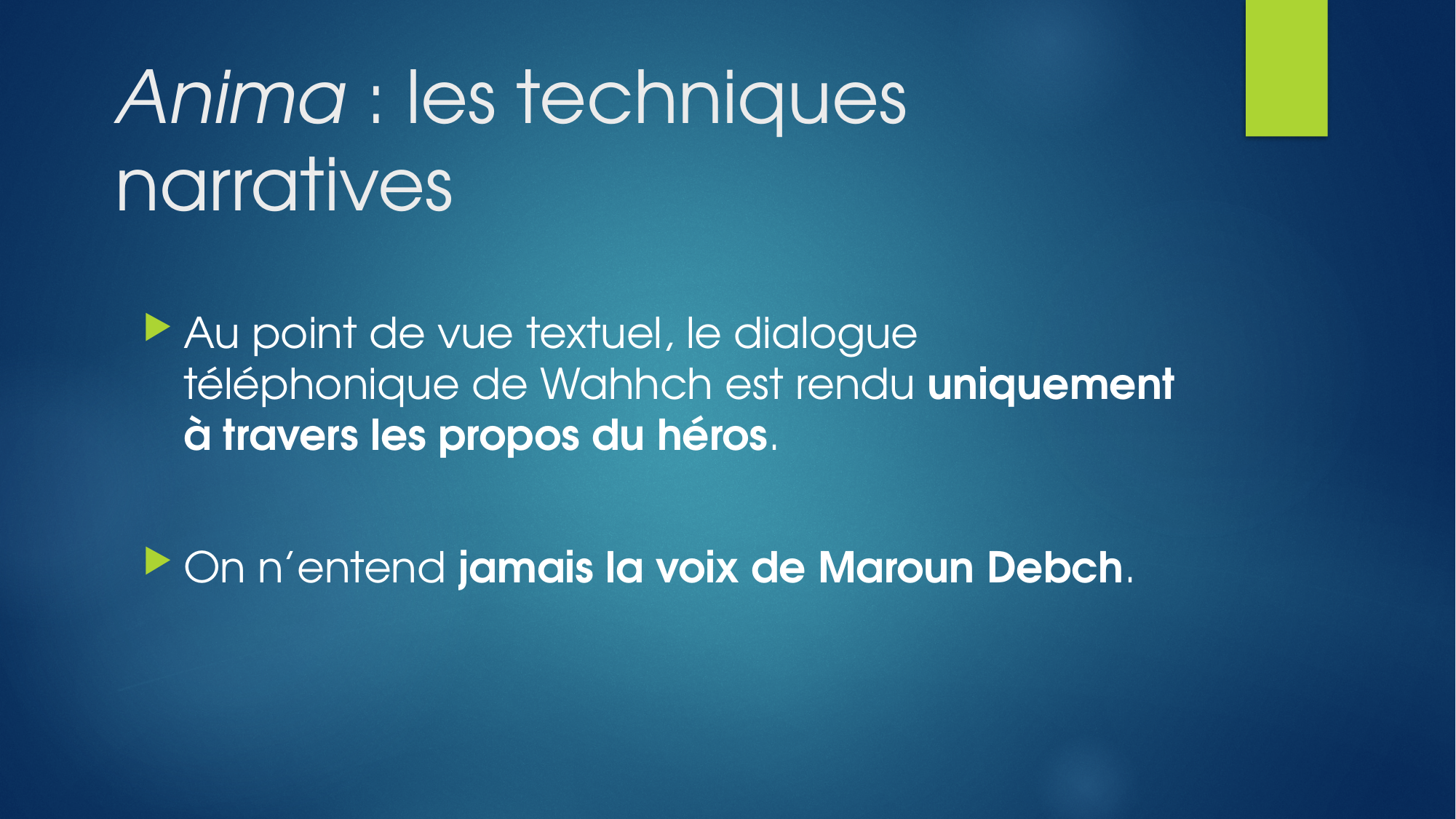

# Anima : les techniques narratives

Au point de vue textuel, le dialogue téléphonique de Wahhch est rendu uniquement à travers les propos du héros.

On n’entend jamais la voix de Maroun Debch.